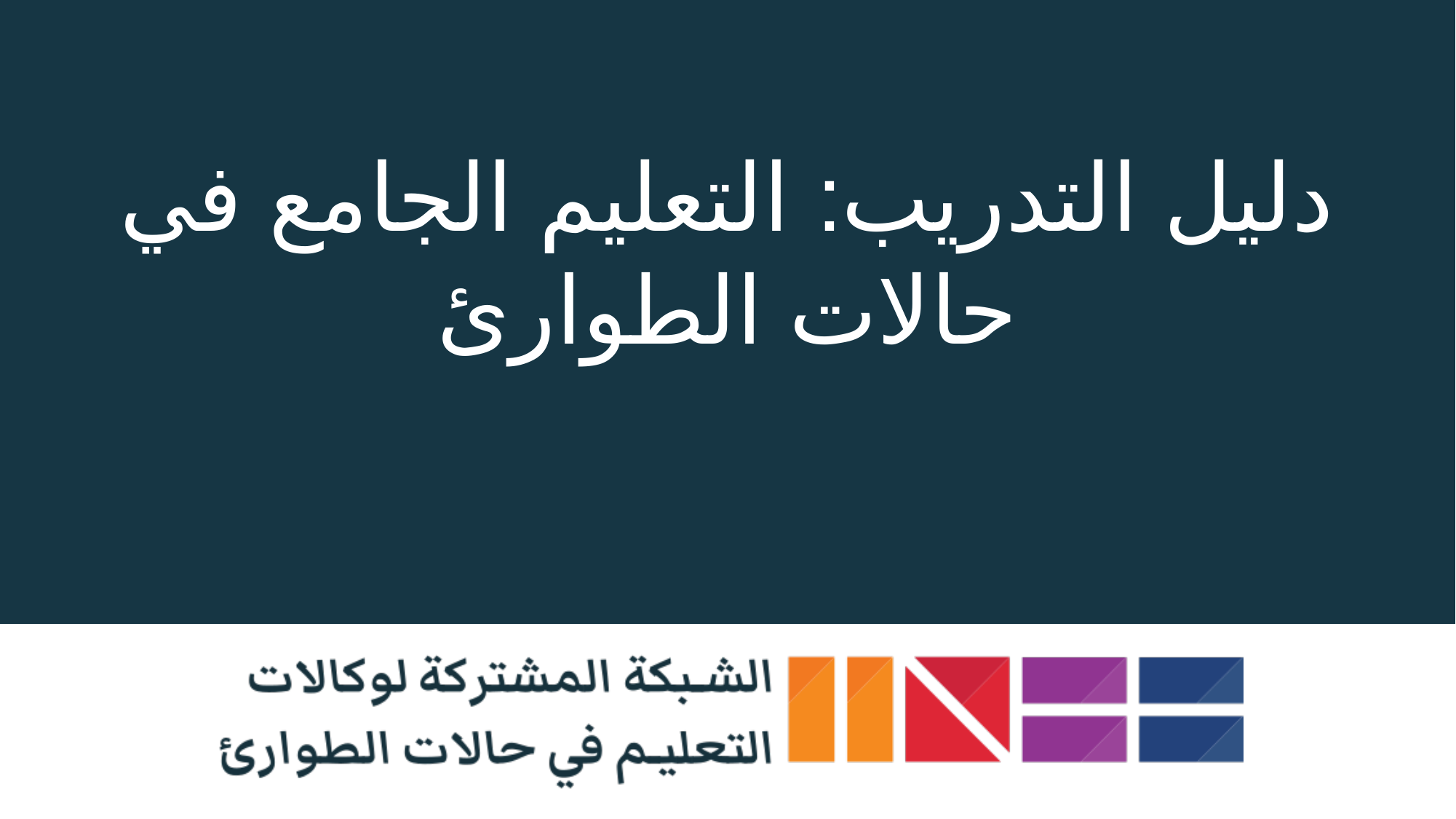

# دليل التدريب: التعليم الجامع في حالات الطوارئ